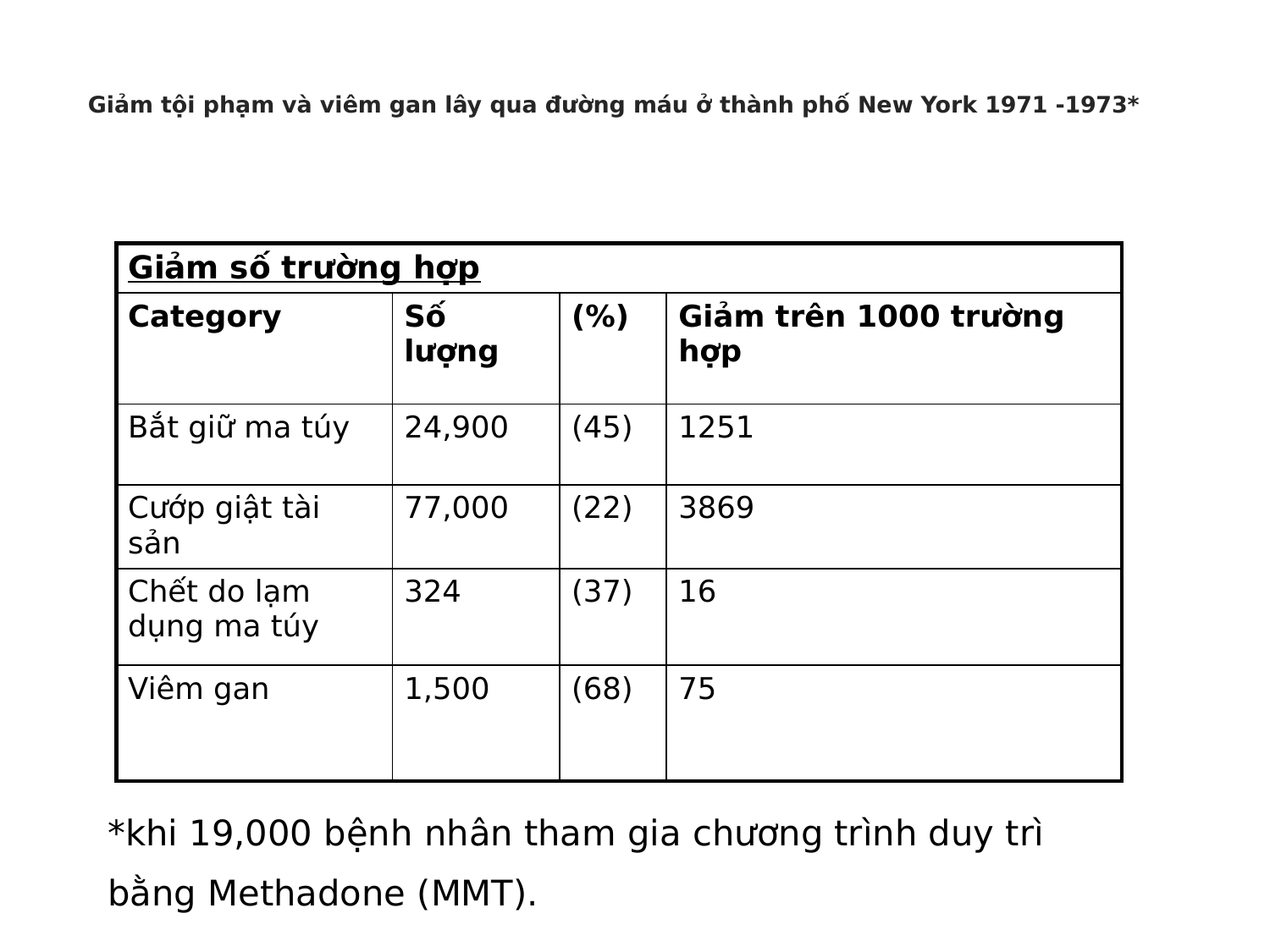

# Giảm tội phạm và viêm gan lây qua đường máu ở thành phố New York 1971 -1973*
| Giảm số trường hợp |  |  |  |
| --- | --- | --- | --- |
| Category | Số lượng | (%) | Giảm trên 1000 trường hợp |
| Bắt giữ ma túy | 24,900 | (45) | 1251 |
| Cướp giật tài sản | 77,000 | (22) | 3869 |
| Chết do lạm dụng ma túy | 324 | (37) | 16 |
| Viêm gan | 1,500 | (68) | 75 |
*khi 19,000 bệnh nhân tham gia chương trình duy trì
bằng Methadone (MMT).